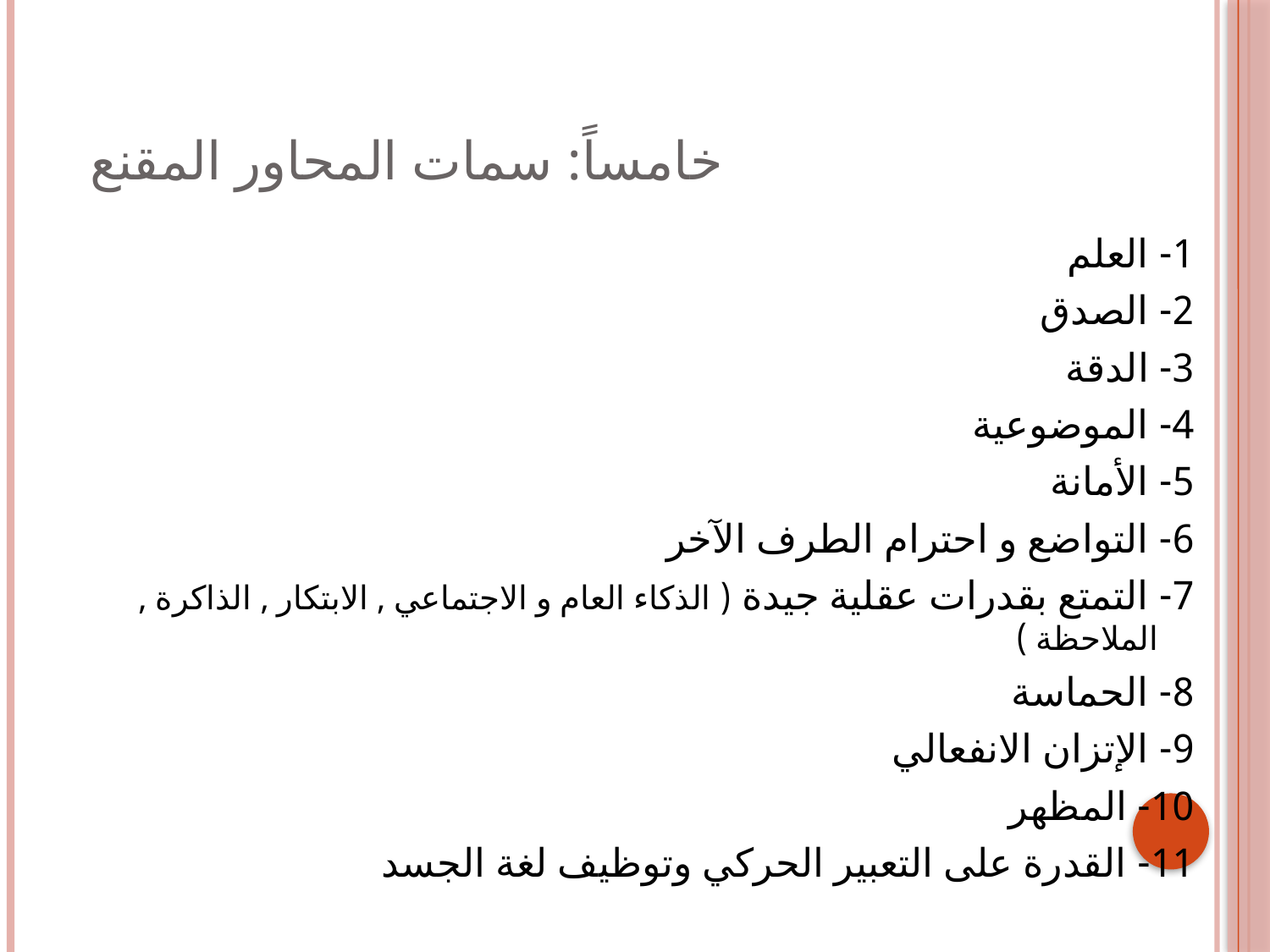

# خامساً: سمات المحاور المقنع
1- العلم
2- الصدق
3- الدقة
4- الموضوعية
5- الأمانة
6- التواضع و احترام الطرف الآخر
7- التمتع بقدرات عقلية جيدة ( الذكاء العام و الاجتماعي , الابتكار , الذاكرة , الملاحظة )
8- الحماسة
9- الإتزان الانفعالي
10- المظهر
11- القدرة على التعبير الحركي وتوظيف لغة الجسد